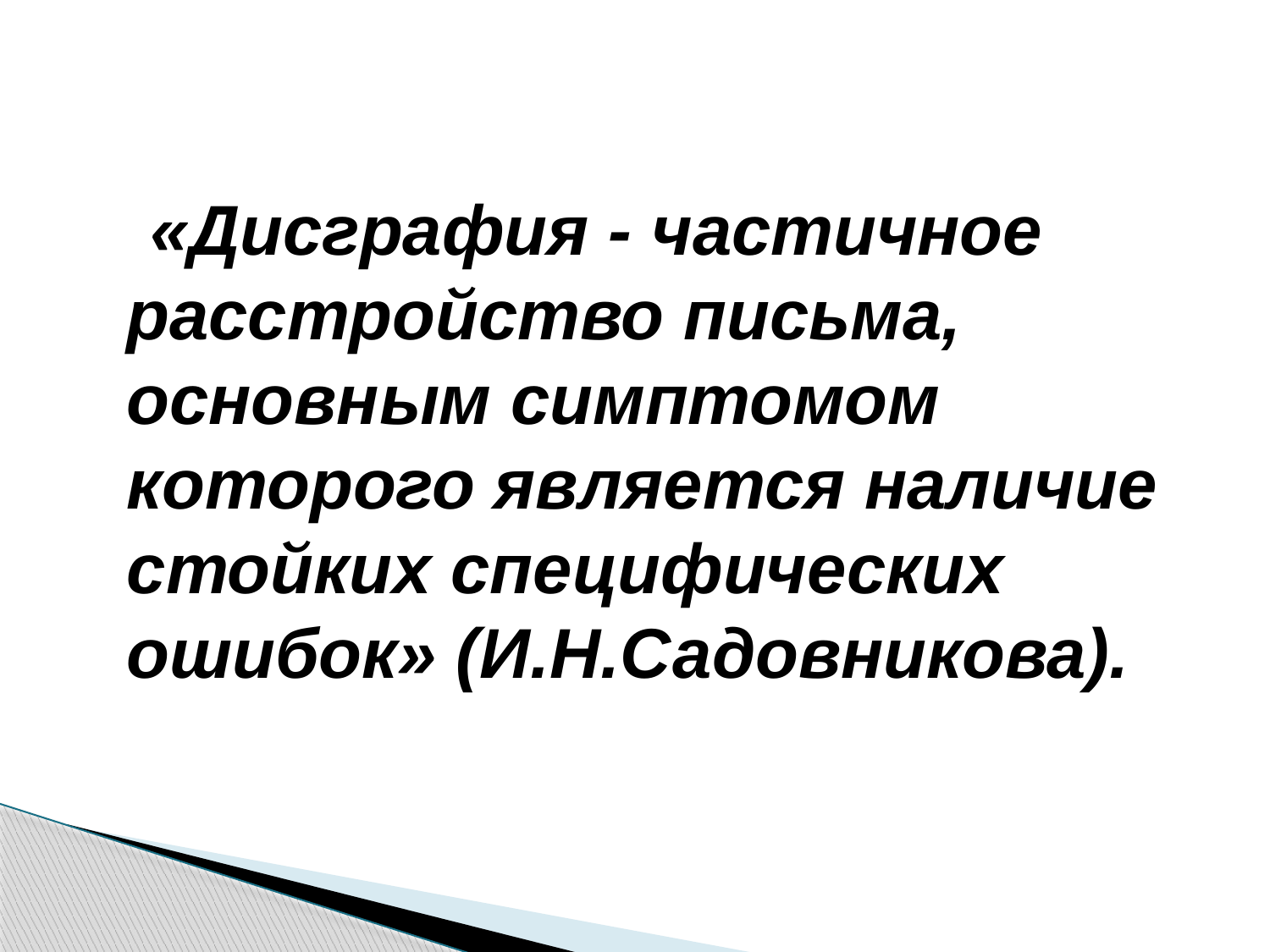

«Дисграфия - частичное расстройство письма, основным симптомом которого является наличие стойких специфических ошибок» (И.Н.Садовникова).